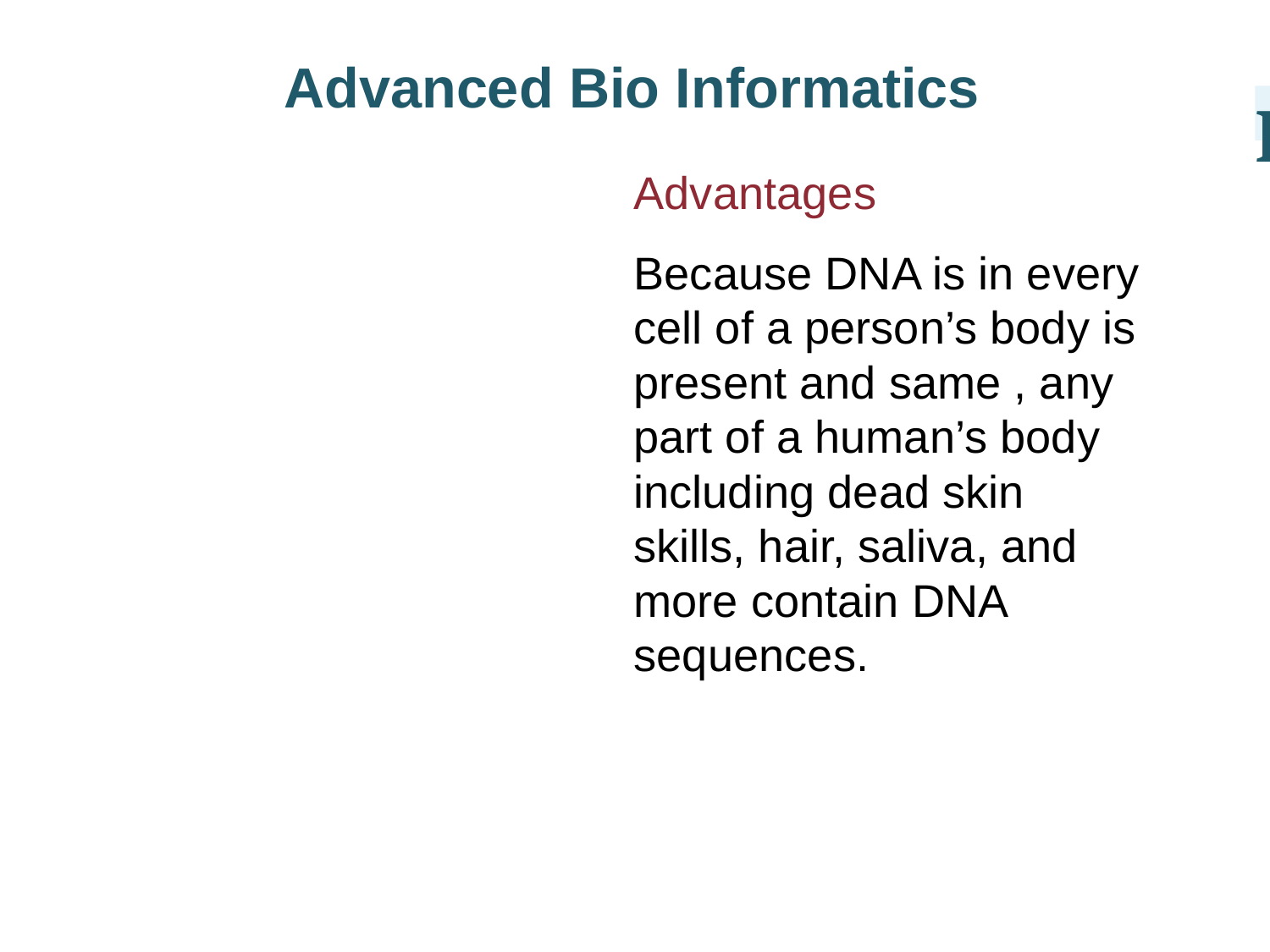

Advanced Bio Informatics
I
Advantages
Because DNA is in every cell of a person’s body is present and same , any part of a human’s body including dead skin skills, hair, saliva, and more contain DNA sequences.